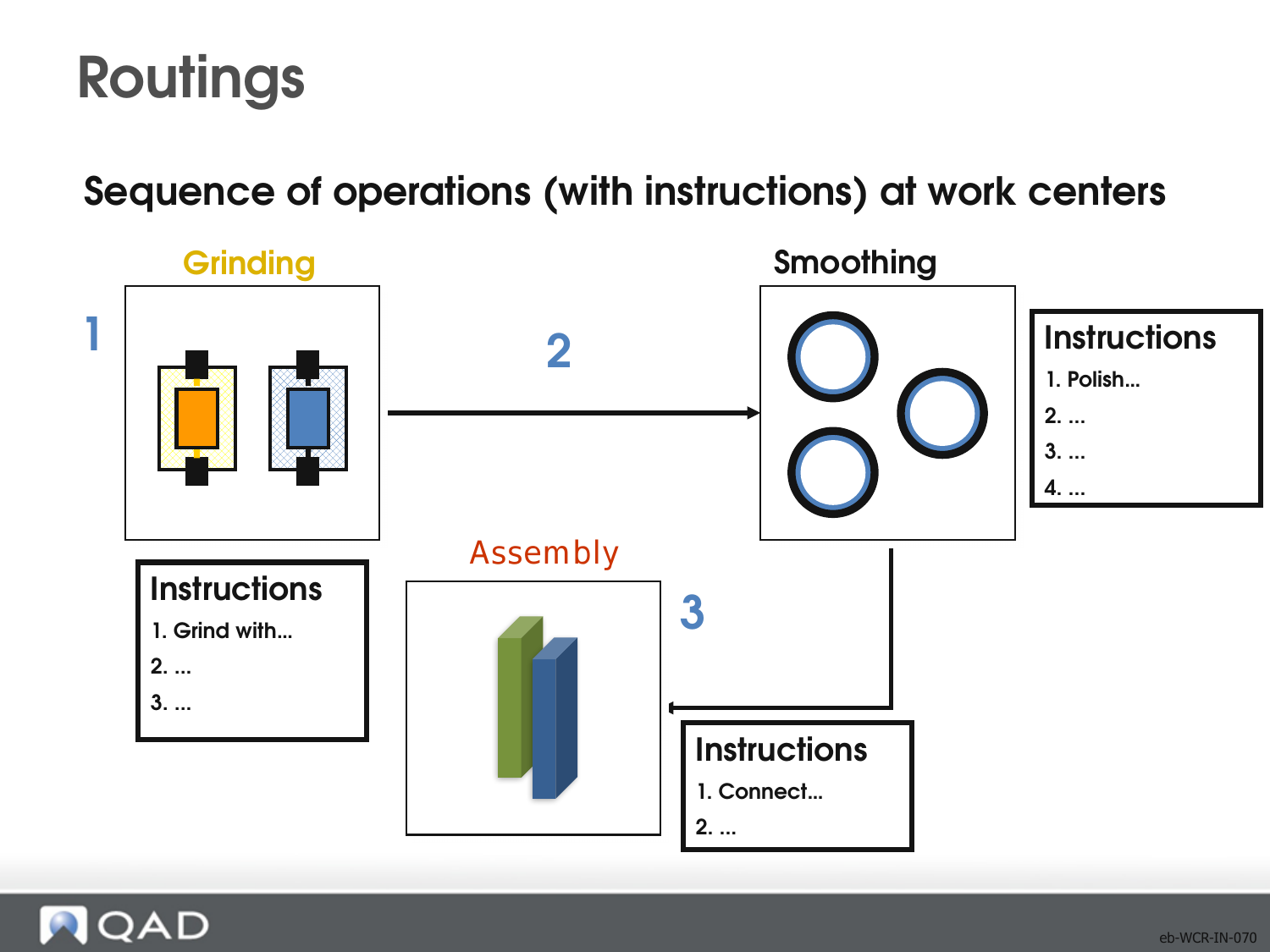

# Routings
Sequence of operations (with instructions) at work centers
Smoothing
Grinding

1
Instructions
1. Polish…
2. ...
3. ...
4. ...
2
Assembly
Instructions
1. Grind with…
2. ...
3. ...
3

Instructions
1. Connect…
2. ...
eb-WCR-IN-070